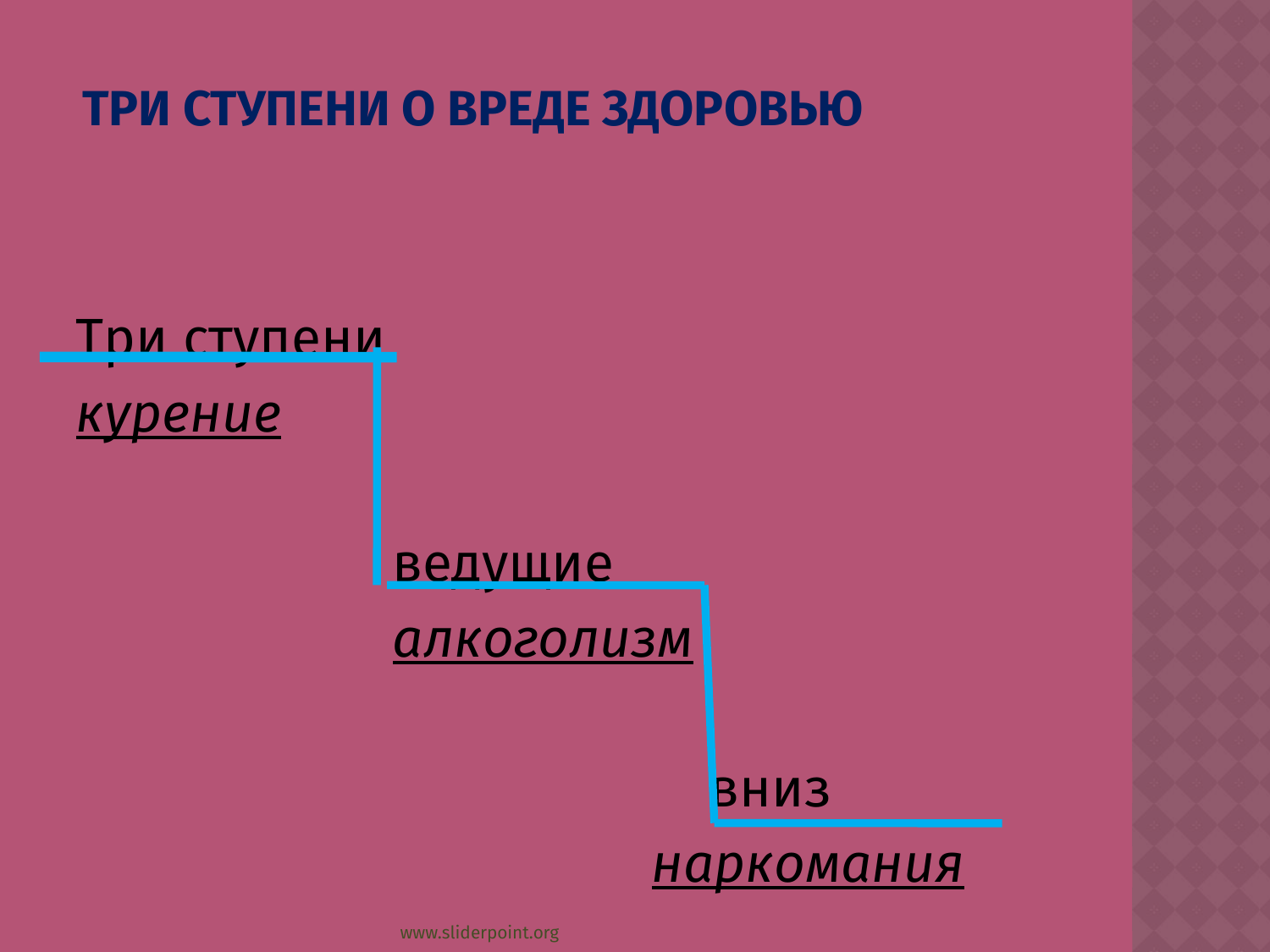

# ТРИ СТУПЕНИ О ВРЕДЕ ЗДОРОВЬЮ

Три ступени
курение

                      ведущие
                      алкоголизм

                                            вниз
                                        наркомания
www.sliderpoint.org